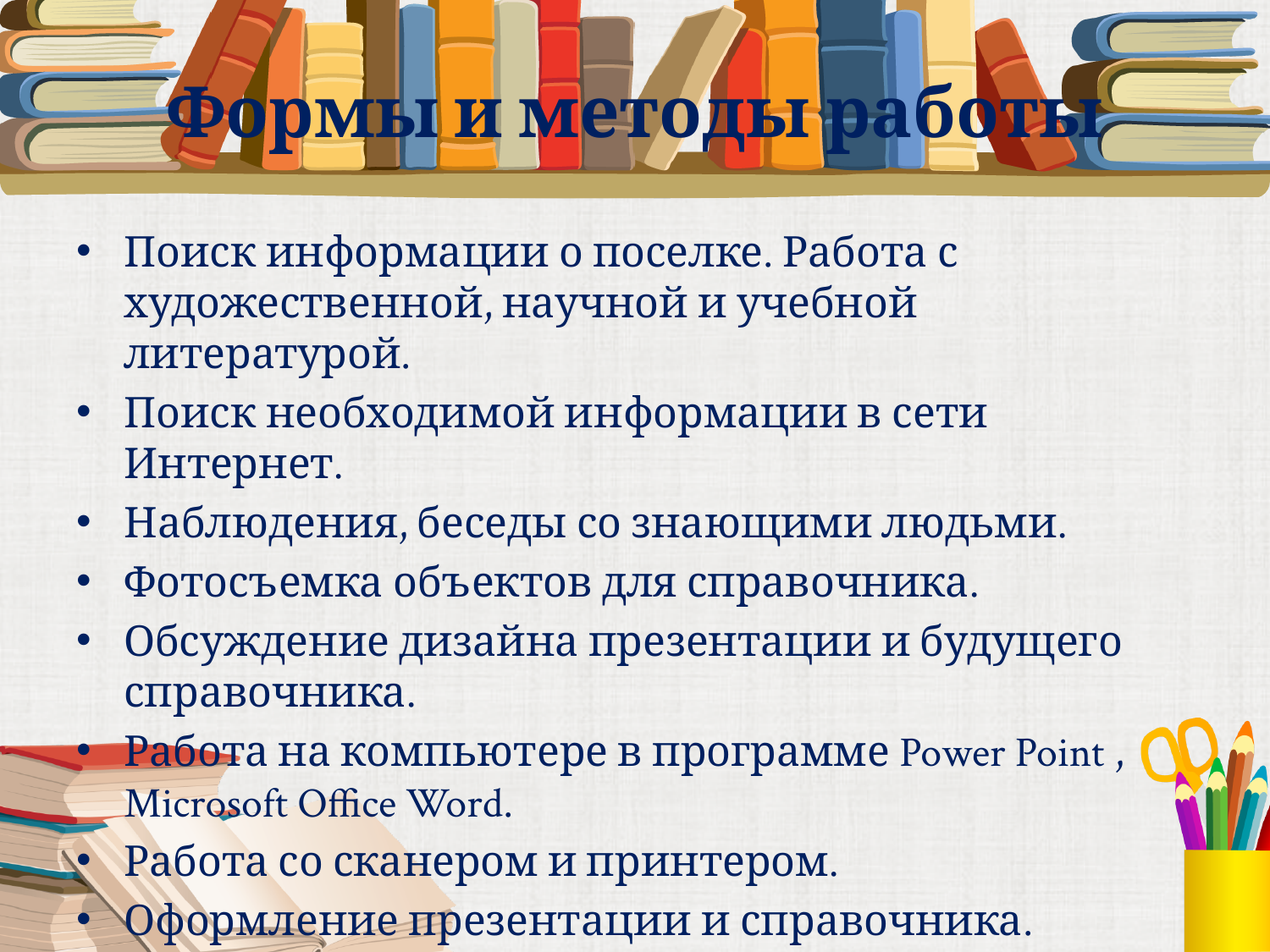

# Формы и методы работы
Поиск информации о поселке. Работа с художественной, научной и учебной литературой.
Поиск необходимой информации в сети Интернет.
Наблюдения, беседы со знающими людьми.
Фотосъемка объектов для справочника.
Обсуждение дизайна презентации и будущего справочника.
Работа на компьютере в программе Power Point , Microsoft Office Word.
Работа со сканером и принтером.
Оформление презентации и справочника.